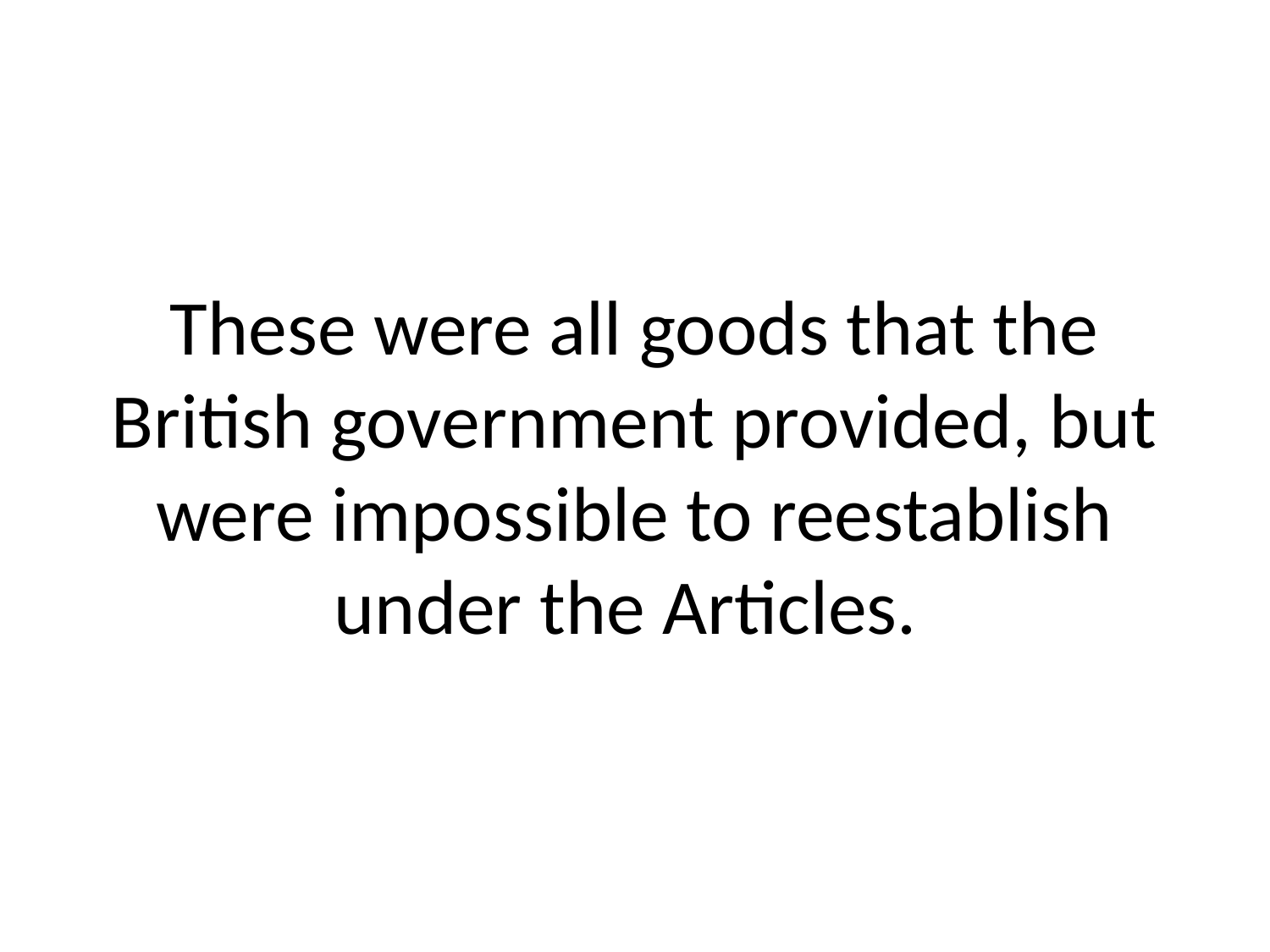

# These were all goods that the British government provided, but were impossible to reestablish under the Articles.